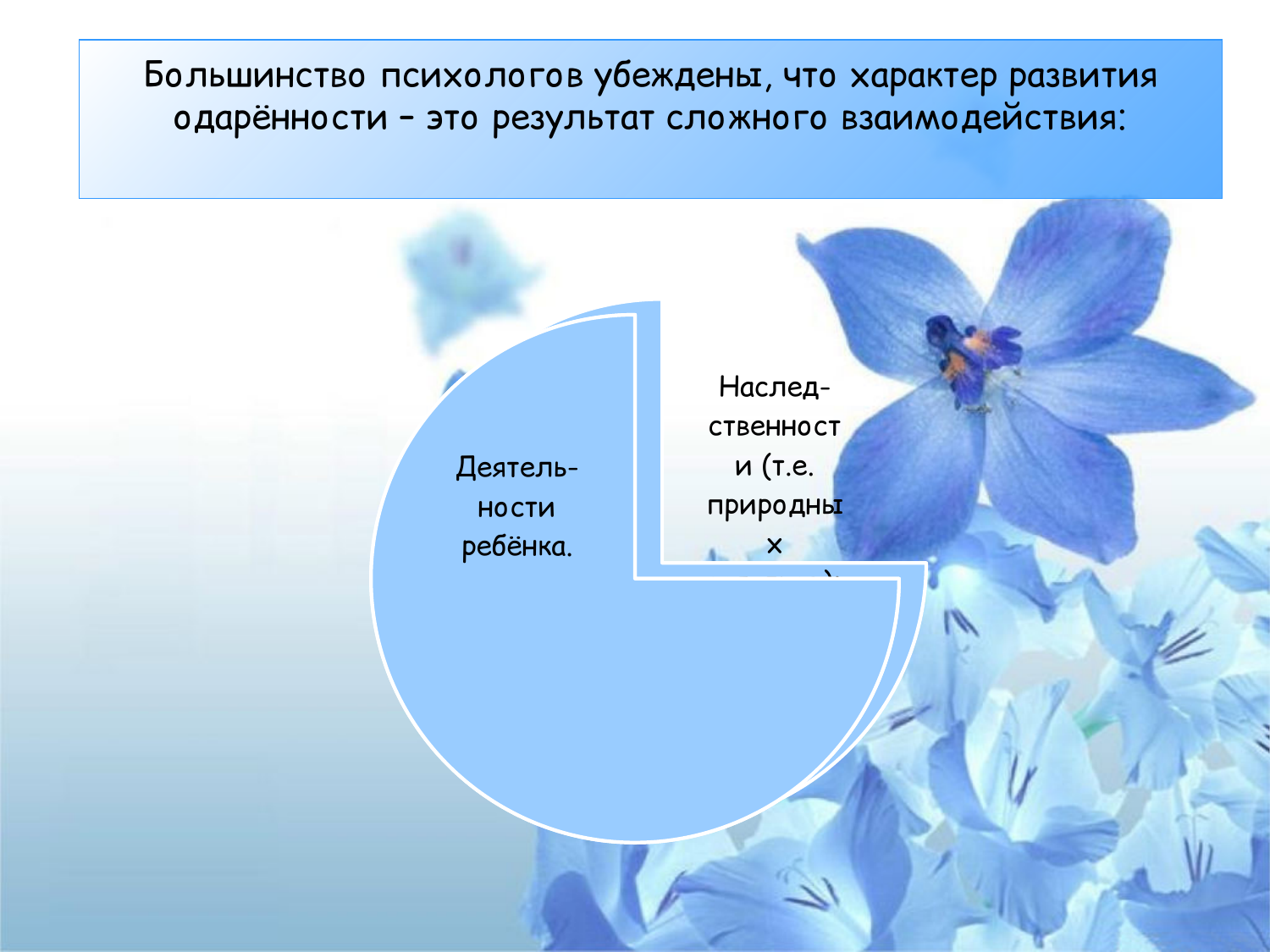

# Большинство психологов убеждены, что характер развития одарённости – это результат сложного взаимодействия:
Наслед-ственности (т.е. природных задатков);
Социокультурной среды;
Деятель-ности ребёнка.